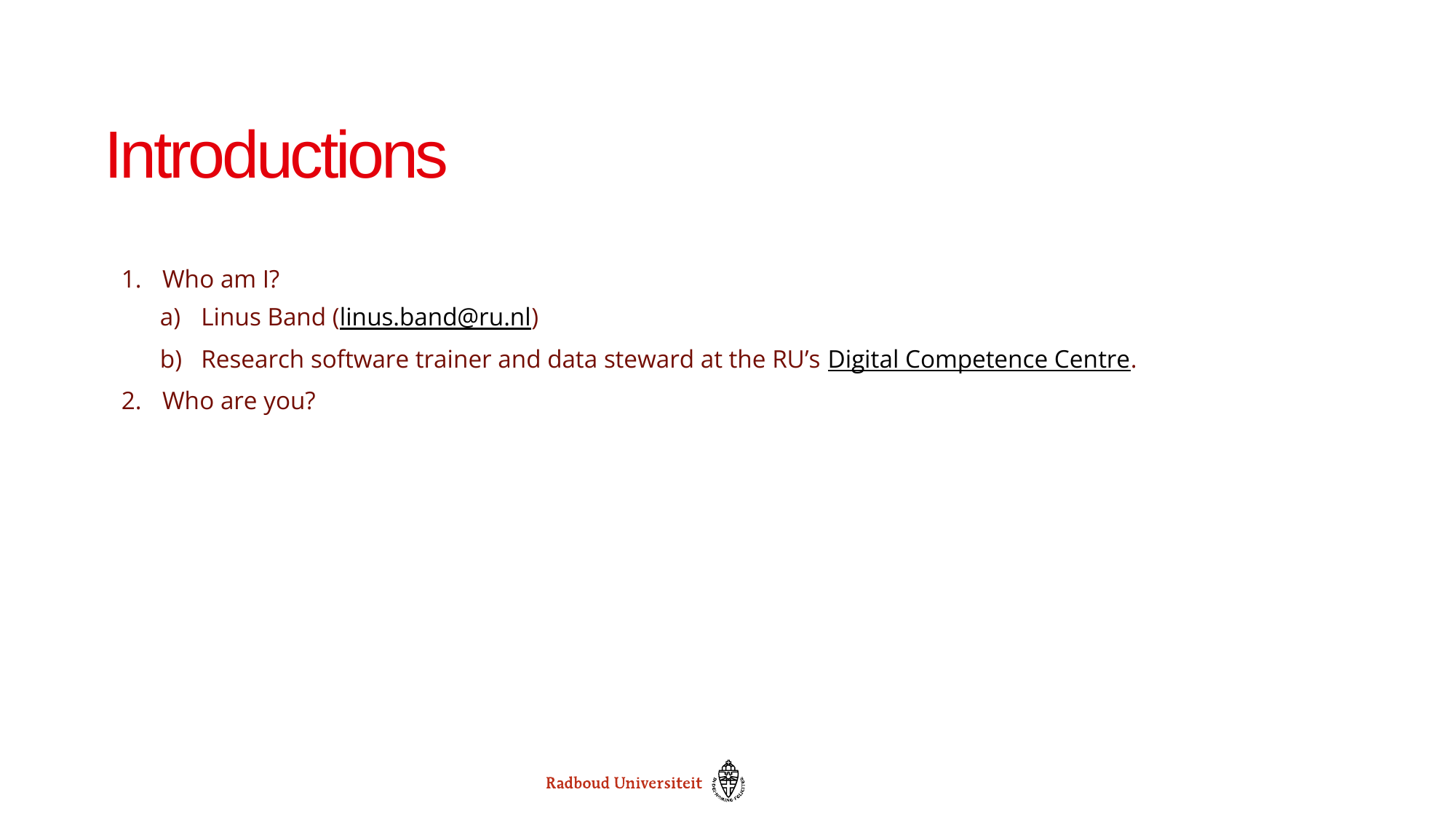

# Introductions
Who am I?
Linus Band (linus.band@ru.nl)
Research software trainer and data steward at the RU’s Digital Competence Centre.
Who are you?